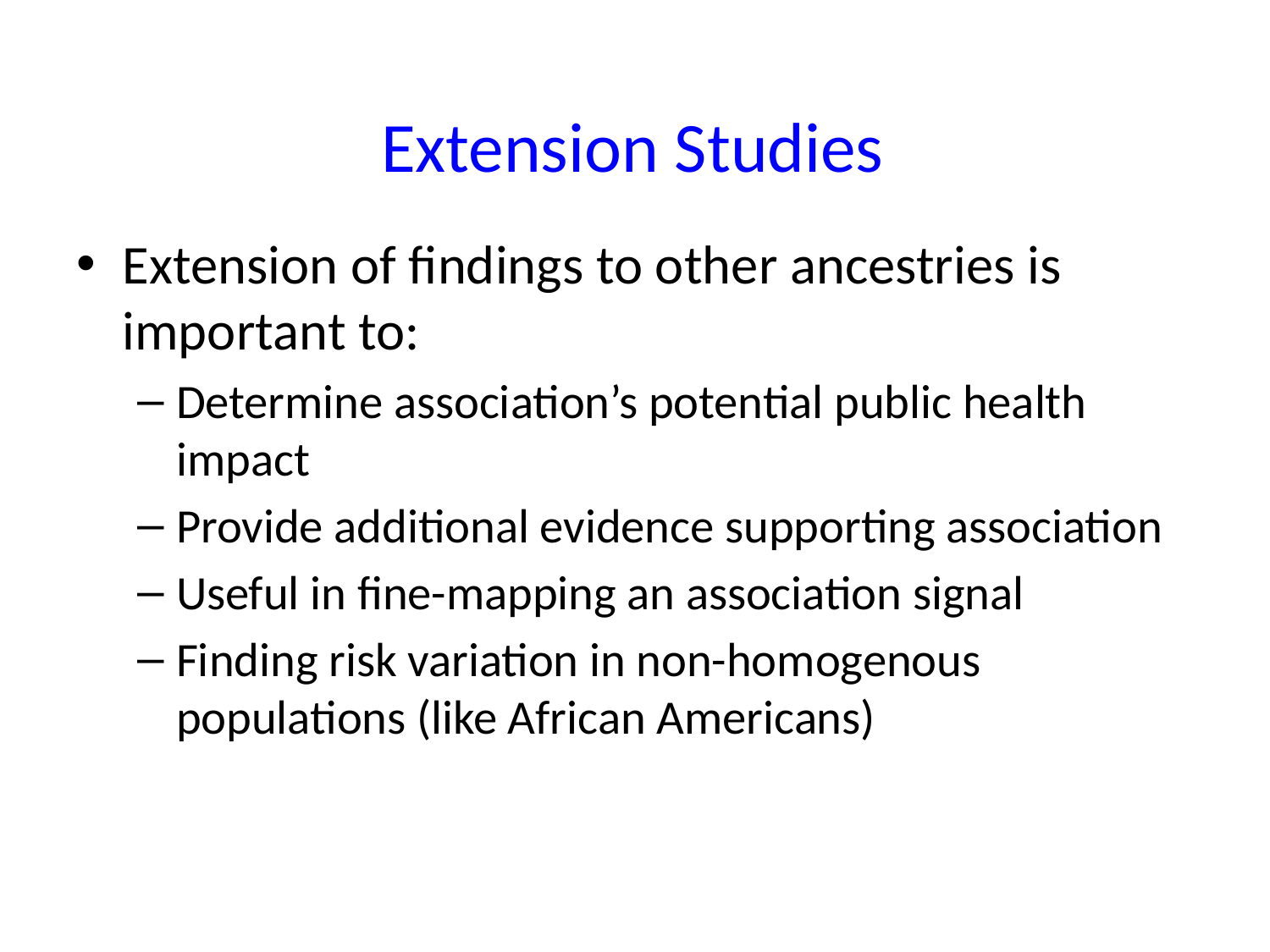

# Extension Studies
Extension of findings to other ancestries is important to:
Determine association’s potential public health impact
Provide additional evidence supporting association
Useful in fine-mapping an association signal
Finding risk variation in non-homogenous populations (like African Americans)